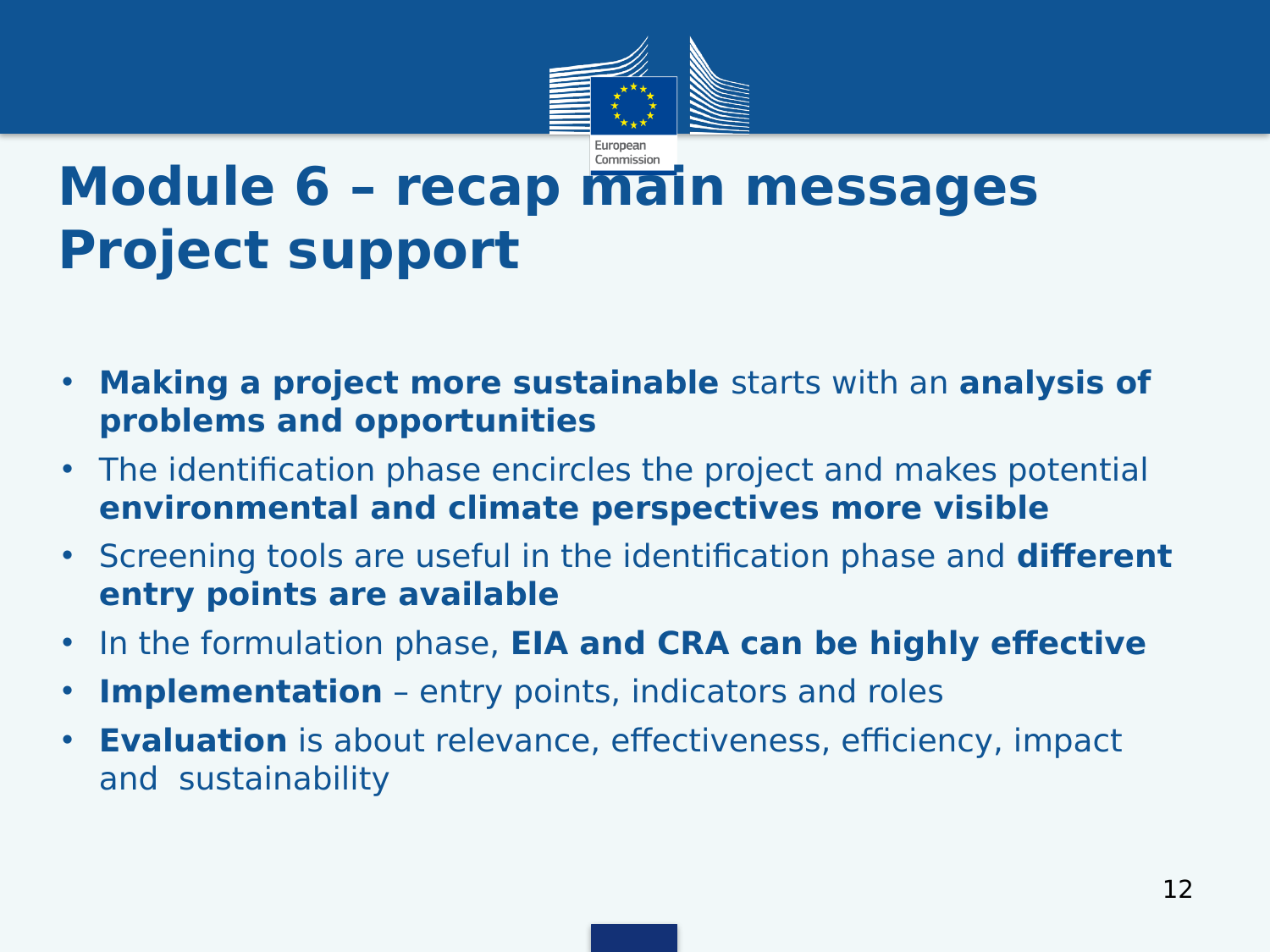

# Module 6 – recap main messages Project support
Making a project more sustainable starts with an analysis of problems and opportunities
The identification phase encircles the project and makes potential environmental and climate perspectives more visible
Screening tools are useful in the identification phase and different entry points are available
In the formulation phase, EIA and CRA can be highly effective
Implementation – entry points, indicators and roles
Evaluation is about relevance, effectiveness, efficiency, impact and  sustainability
12